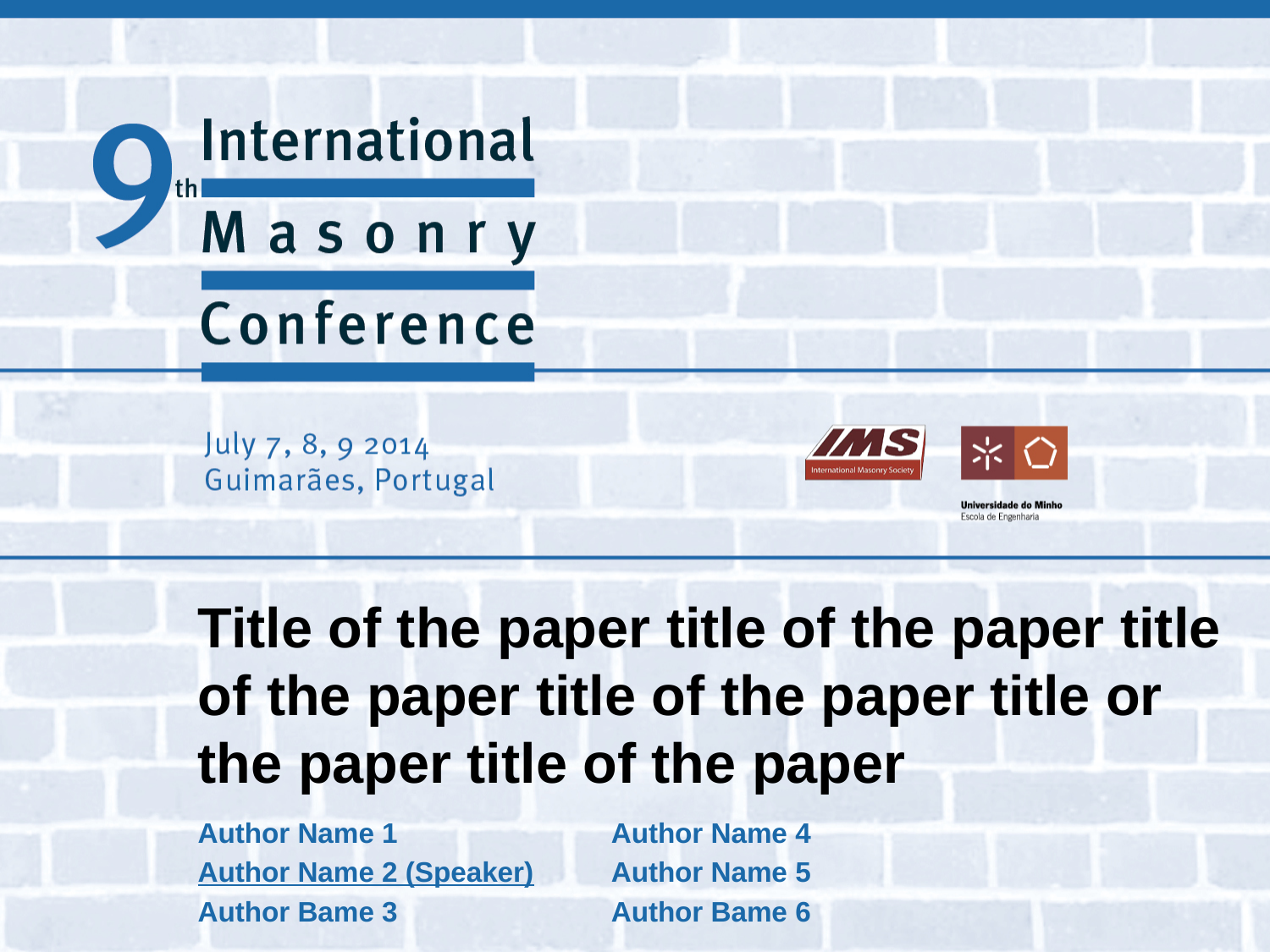

Title of the paper title of the paper title of the paper title of the paper title or the paper title of the paper
Author Name 1
Author Name 2 (Speaker)
Author Bame 3

Author Name 4
Author Name 5
Author Bame 6